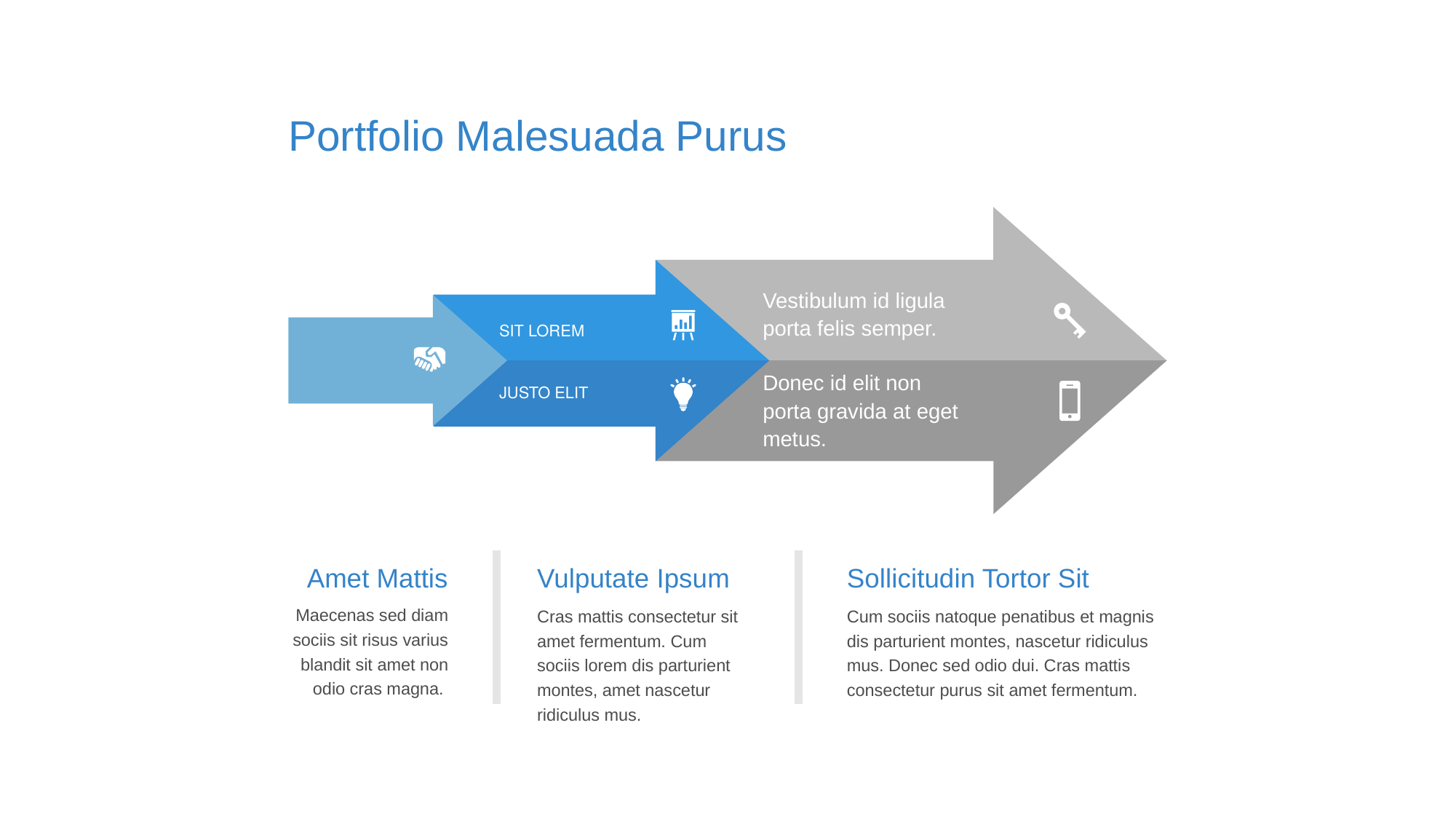

Portfolio Malesuada Purus

Vestibulum id ligula porta felis semper.

Donec id elit non porta gravida at eget metus.

Sit Lorem

Justo ELIT

Amet Mattis
Maecenas sed diam sociis sit risus varius blandit sit amet non odio cras magna.
Vulputate Ipsum
Cras mattis consectetur sit amet fermentum. Cum sociis lorem dis parturient montes, amet nascetur ridiculus mus.
Sollicitudin Tortor Sit
Cum sociis natoque penatibus et magnis dis parturient montes, nascetur ridiculus mus. Donec sed odio dui. Cras mattis consectetur purus sit amet fermentum.